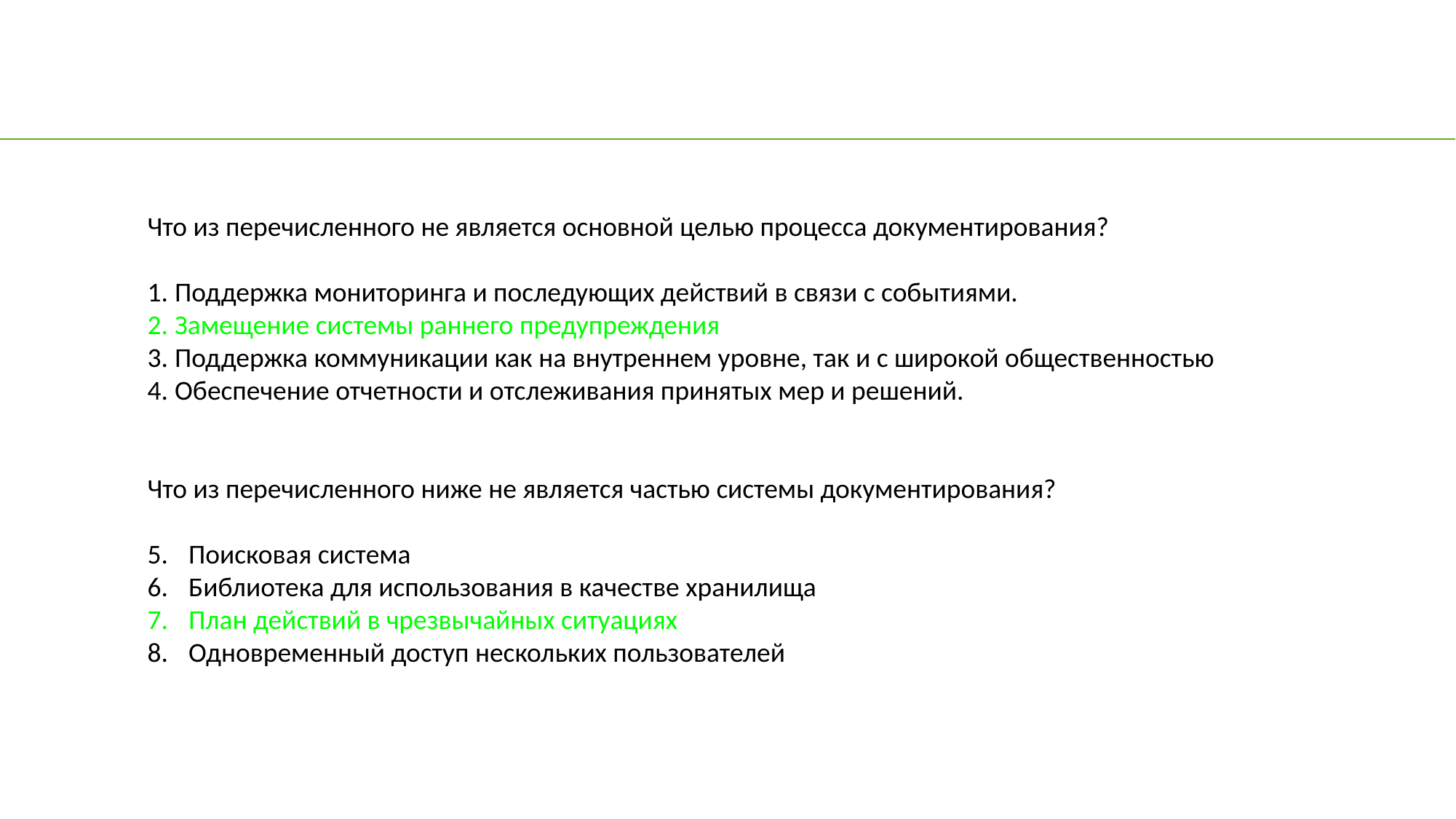

Что из перечисленного не является основной целью процесса документирования?

Поддержка мониторинга и последующих действий в связи с событиями.
Замещение системы раннего предупреждения
Поддержка коммуникации как на внутреннем уровне, так и с широкой общественностью
Обеспечение отчетности и отслеживания принятых мер и решений.

Что из перечисленного ниже не является частью системы документирования?

Поисковая система
Библиотека для использования в качестве хранилища
План действий в чрезвычайных ситуациях
Одновременный доступ нескольких пользователей